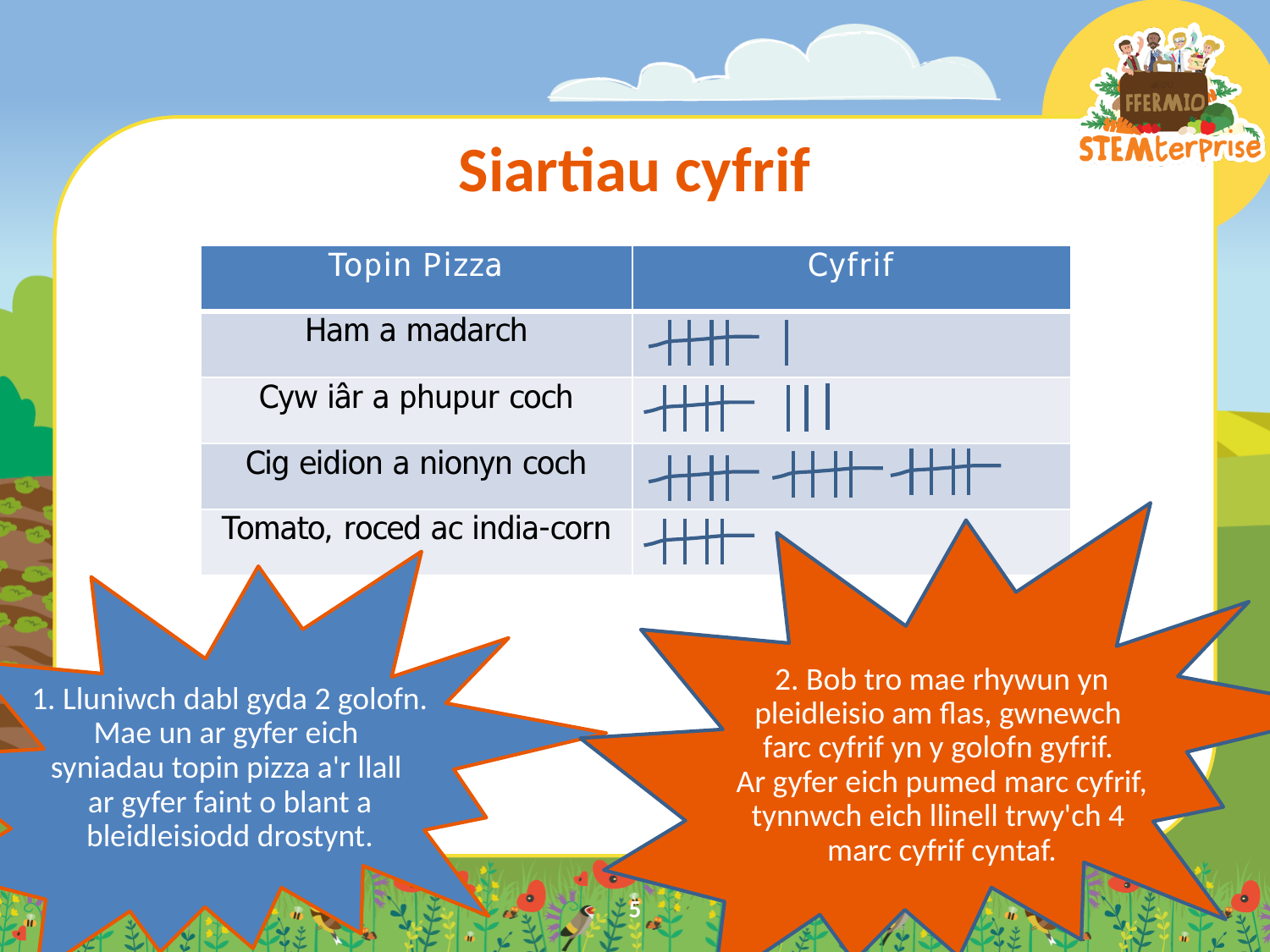

# Siartiau cyfrif
| Topin Pizza | Cyfrif |
| --- | --- |
| Ham a madarch |  |
| Cyw iâr a phupur coch |  |
| Cig eidion a nionyn coch |  |
| Tomato, roced ac india-corn |  |

2. Bob tro mae rhywun yn pleidleisio am flas, gwnewch
farc cyfrif yn y golofn gyfrif.
Ar gyfer eich pumed marc cyfrif, tynnwch eich llinell trwy'ch 4
marc cyfrif cyntaf.
1. Lluniwch dabl gyda 2 golofn. Mae un ar gyfer eich
syniadau topin pizza a'r llall
ar gyfer faint o blant a bleidleisiodd drostynt.
5